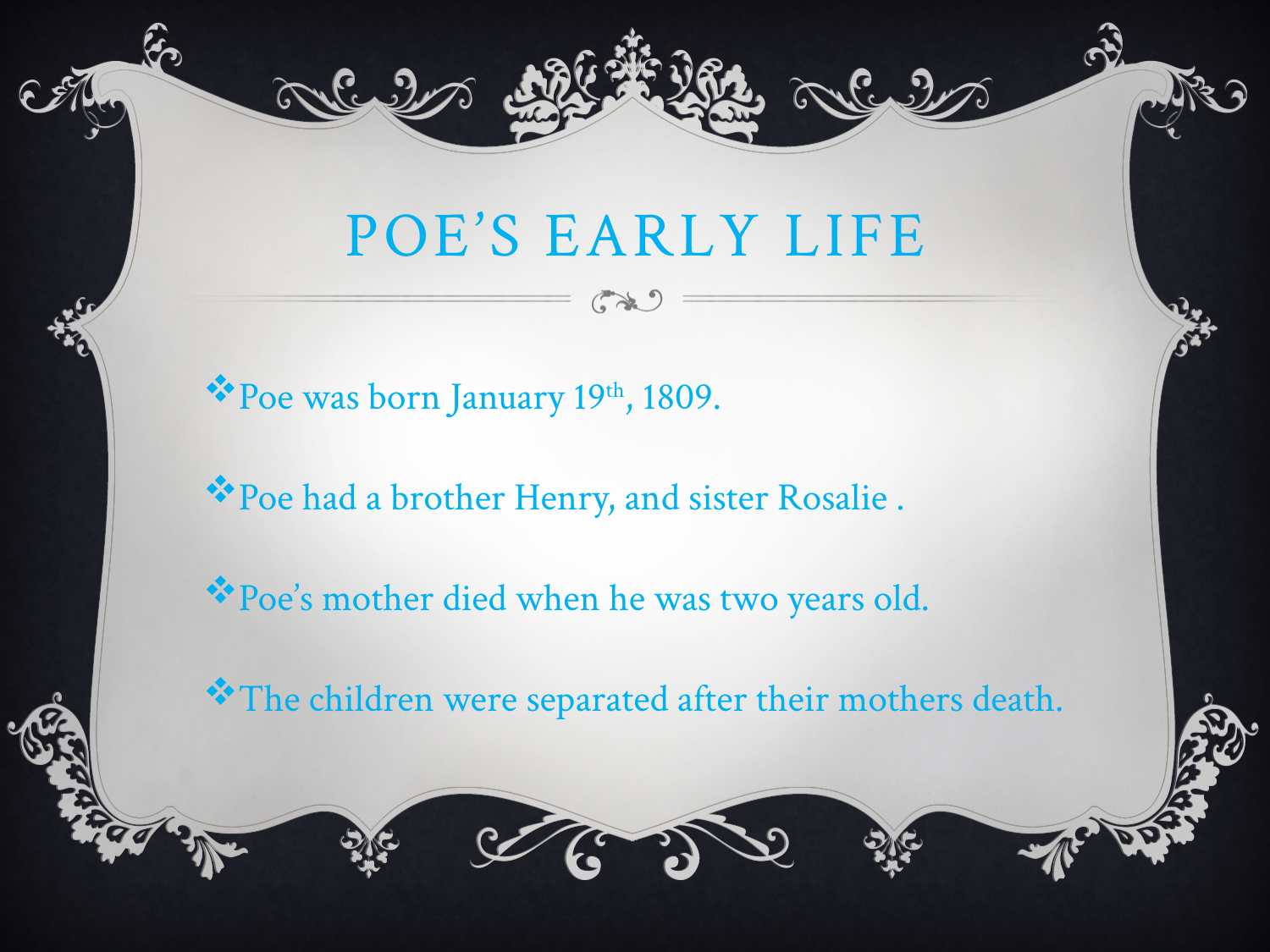

# Poe’s Early Life
Poe was born January 19th, 1809.
Poe had a brother Henry, and sister Rosalie .
Poe’s mother died when he was two years old.
The children were separated after their mothers death.